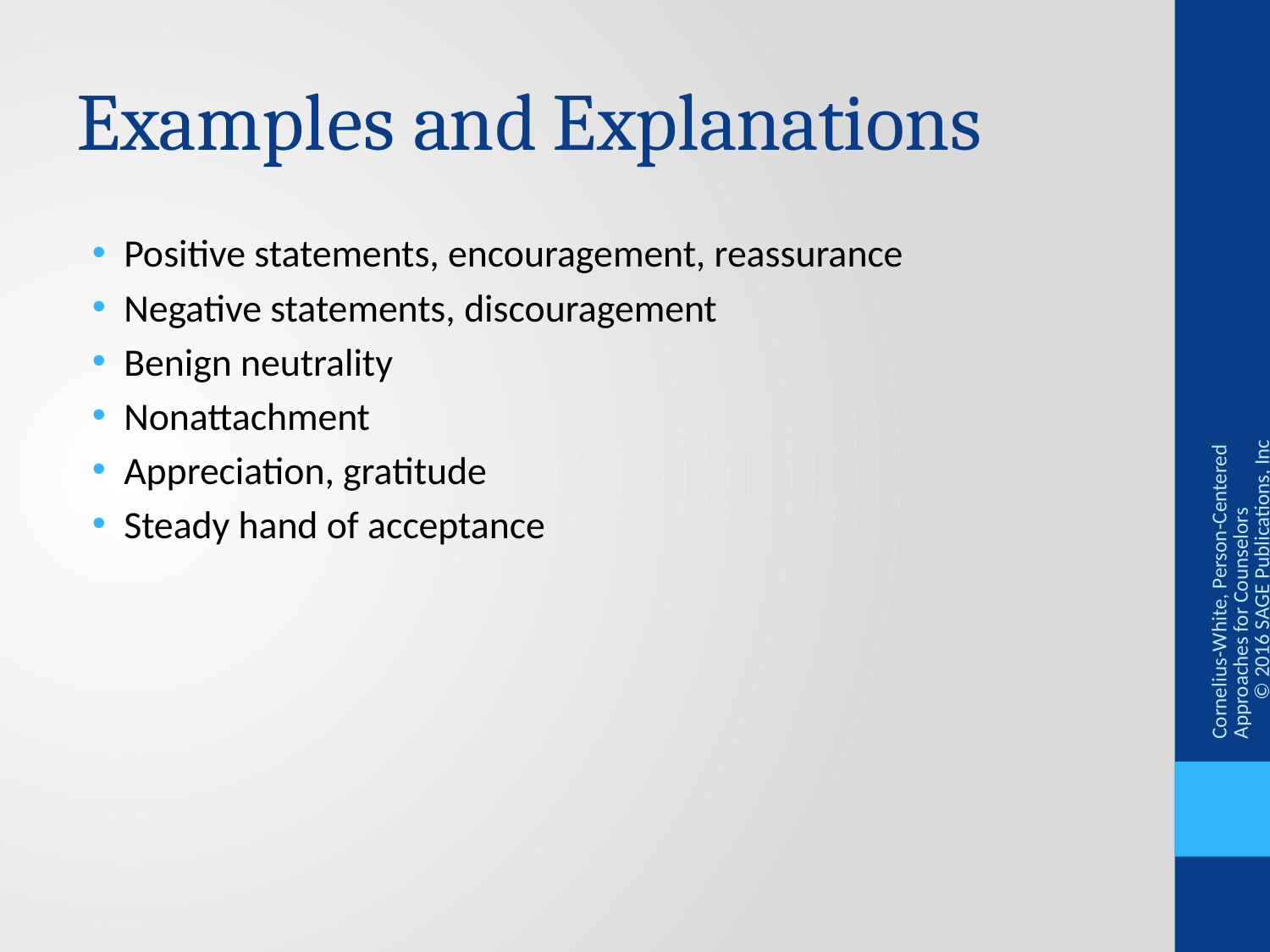

# Examples and Explanations
Positive statements, encouragement, reassurance
Negative statements, discouragement
Benign neutrality
Nonattachment
Appreciation, gratitude
Steady hand of acceptance
Cornelius-White, Person-Centered Approaches for Counselors                      © 2016 SAGE Publications, Inc.